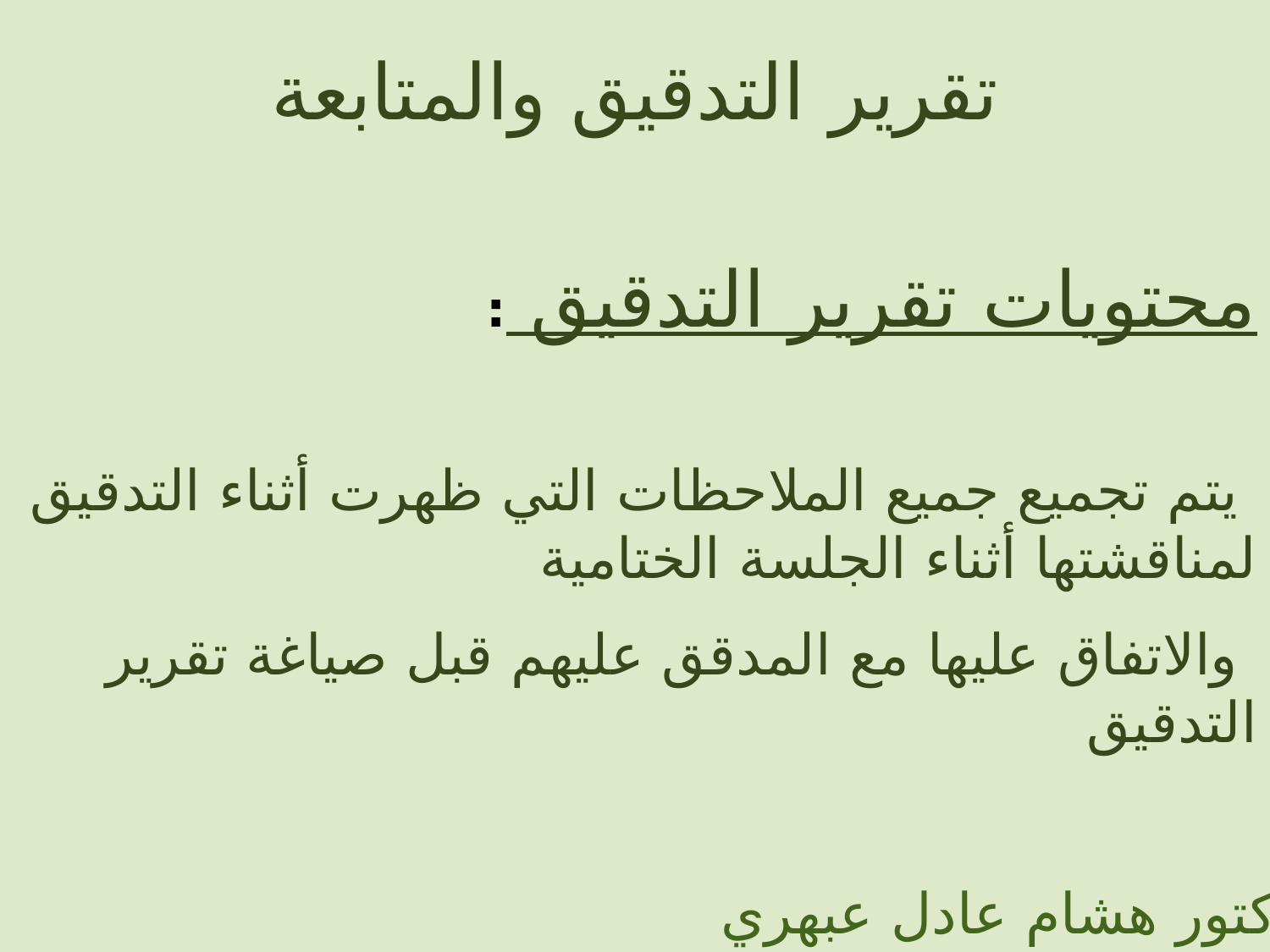

تقرير التدقيق والمتابعة
محتويات تقرير التدقيق :

 يتم تجميع جميع الملاحظات التي ظهرت أثناء التدقيق لمناقشتها أثناء الجلسة الختامية
 والاتفاق عليها مع المدقق عليهم قبل صياغة تقرير التدقيق

الدكتور هشام عادل عبهري